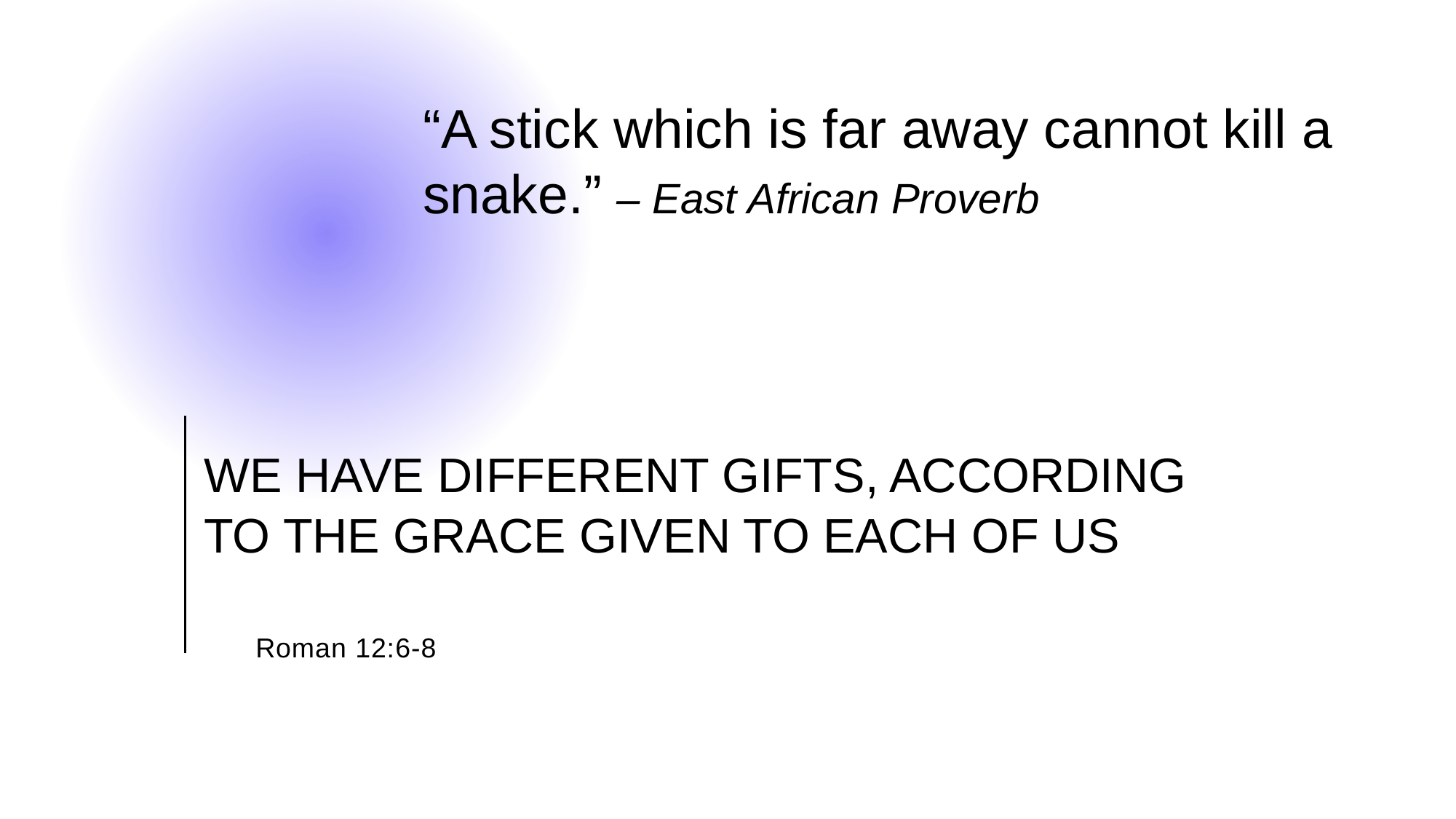

“A stick which is far away cannot kill a snake.” – East African Proverb
We have different gifts, according to the grace given to each of us
# Roman 12:6-8